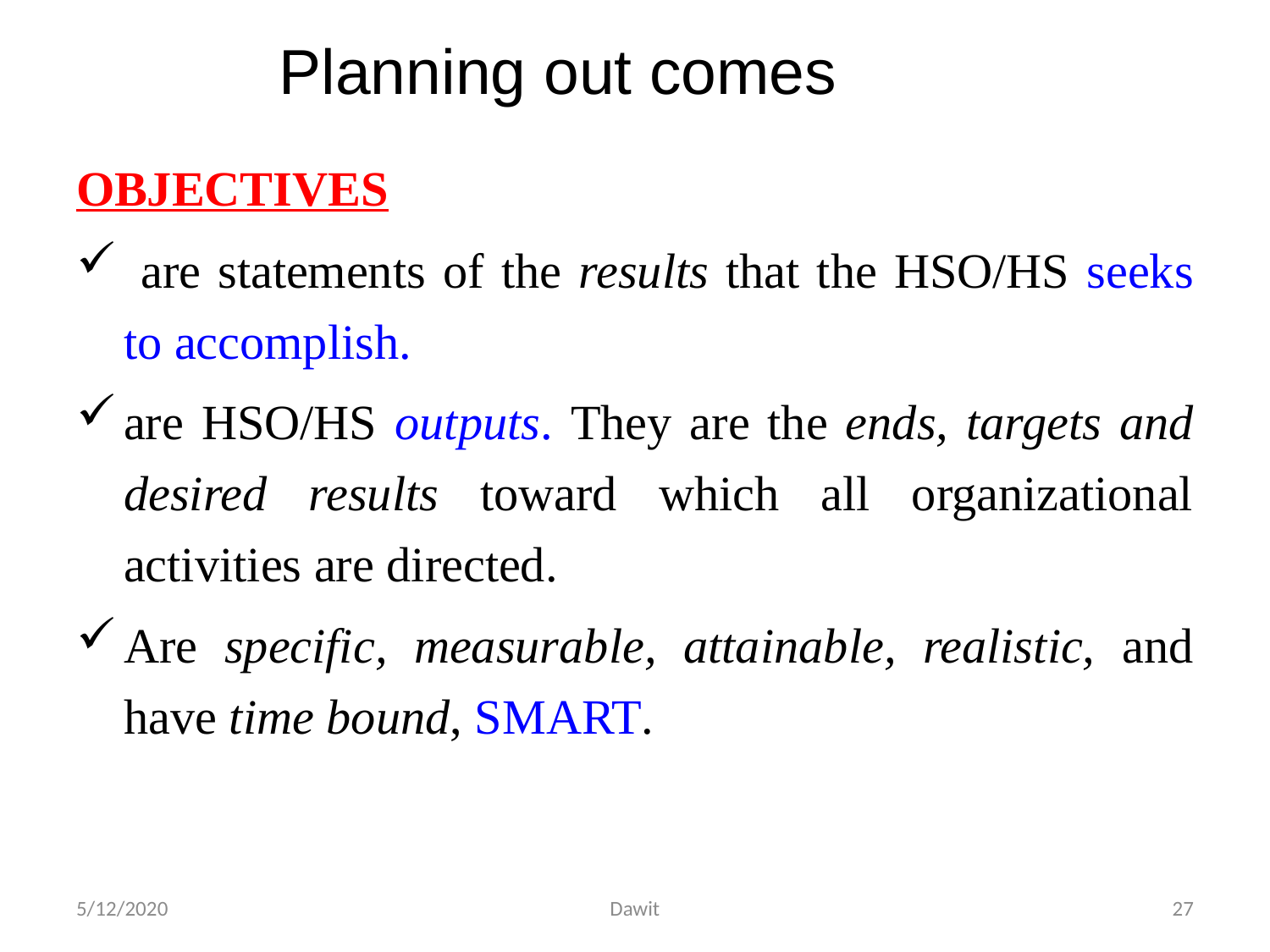

# Planning out comes
OBJECTIVES
 are statements of the results that the HSO/HS seeks to accomplish.
are HSO/HS outputs. They are the ends, targets and desired results toward which all organizational activities are directed.
Are specific, measurable, attainable, realistic, and have time bound, SMART.

5/12/2020
Dawit
27